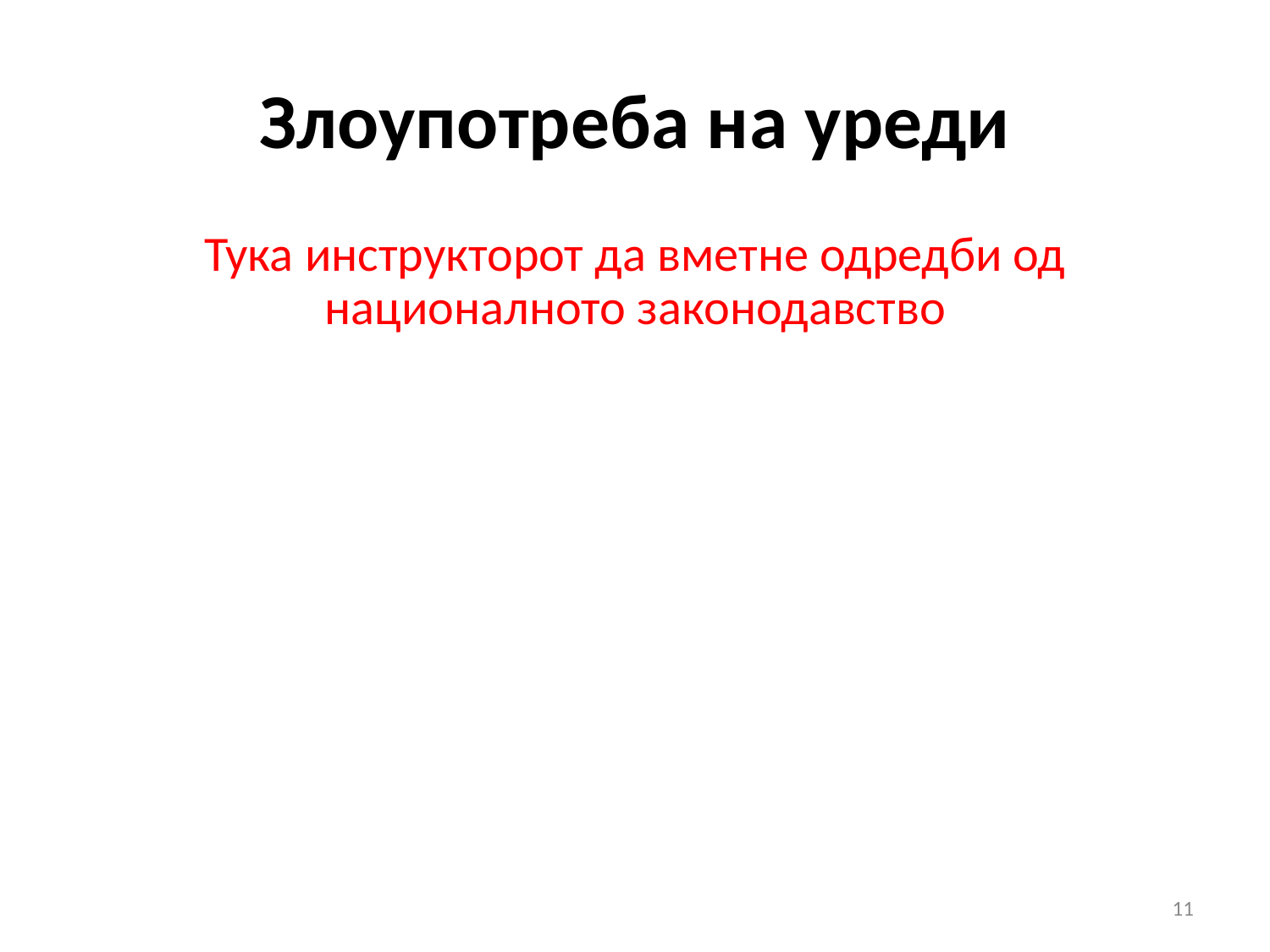

# Злоупотреба на уреди
Тука инструкторот да вметне одредби од националното законодавство
11